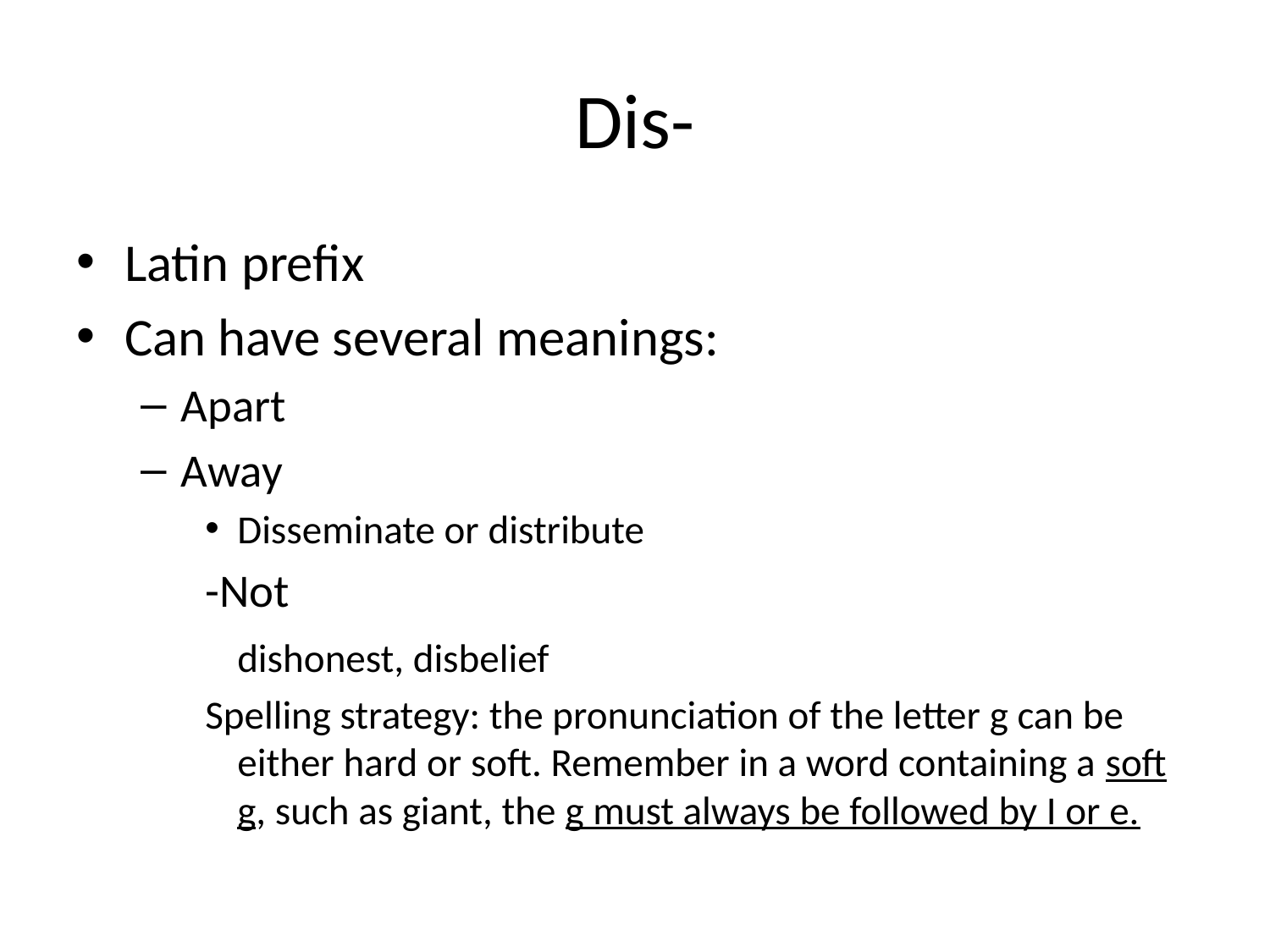

# Dis-
Latin prefix
Can have several meanings:
Apart
Away
Disseminate or distribute
-Not
	dishonest, disbelief
Spelling strategy: the pronunciation of the letter g can be either hard or soft. Remember in a word containing a soft g, such as giant, the g must always be followed by I or e.